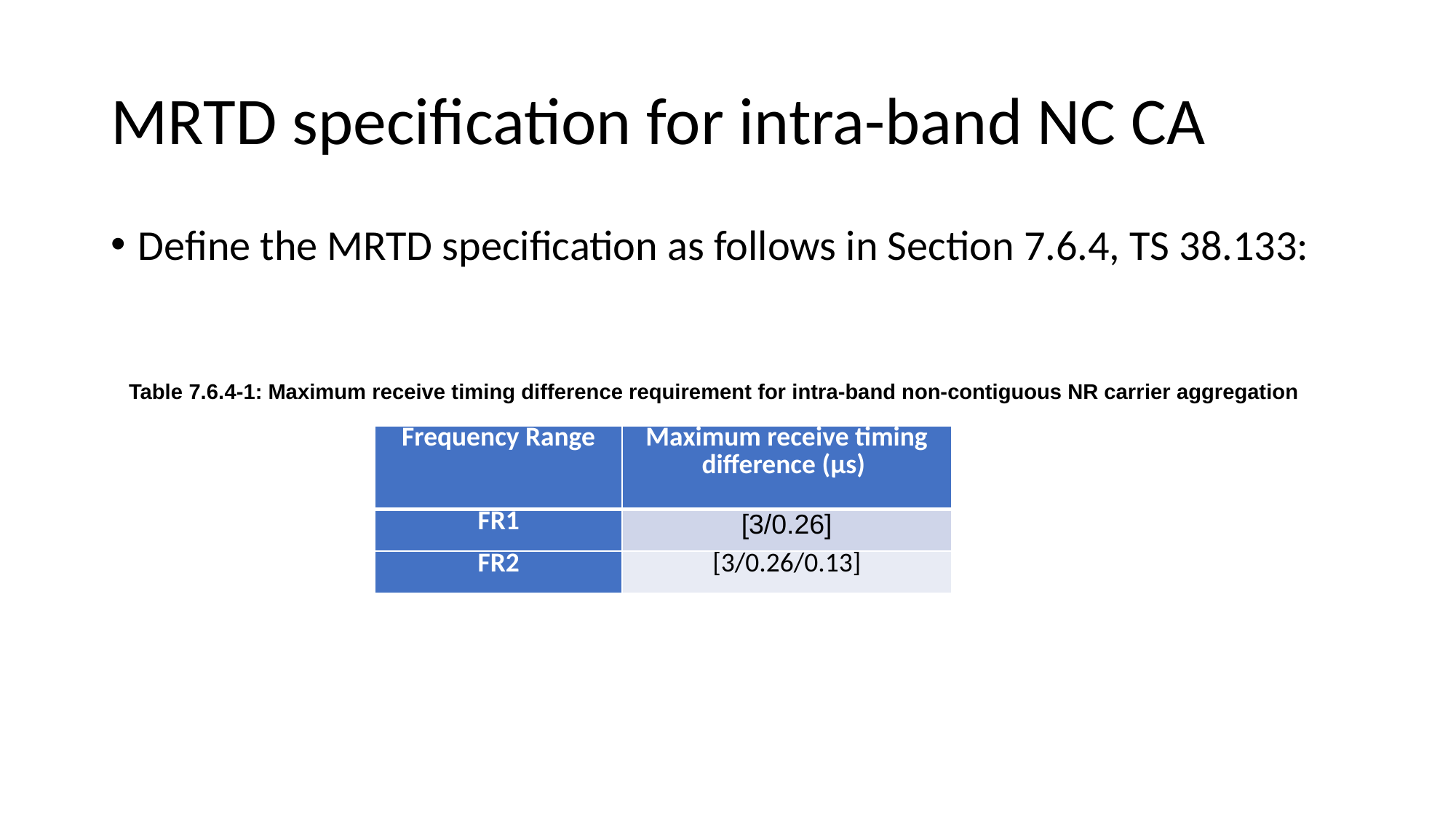

# MRTD specification for intra-band NC CA
Define the MRTD specification as follows in Section 7.6.4, TS 38.133:

Table 7.6.4-1: Maximum receive timing difference requirement for intra-band non-contiguous NR carrier aggregation
| Frequency Range | Maximum receive timing difference (µs) |
| --- | --- |
| FR1 | [3/0.26] |
| FR2 | [3/0.26/0.13] |